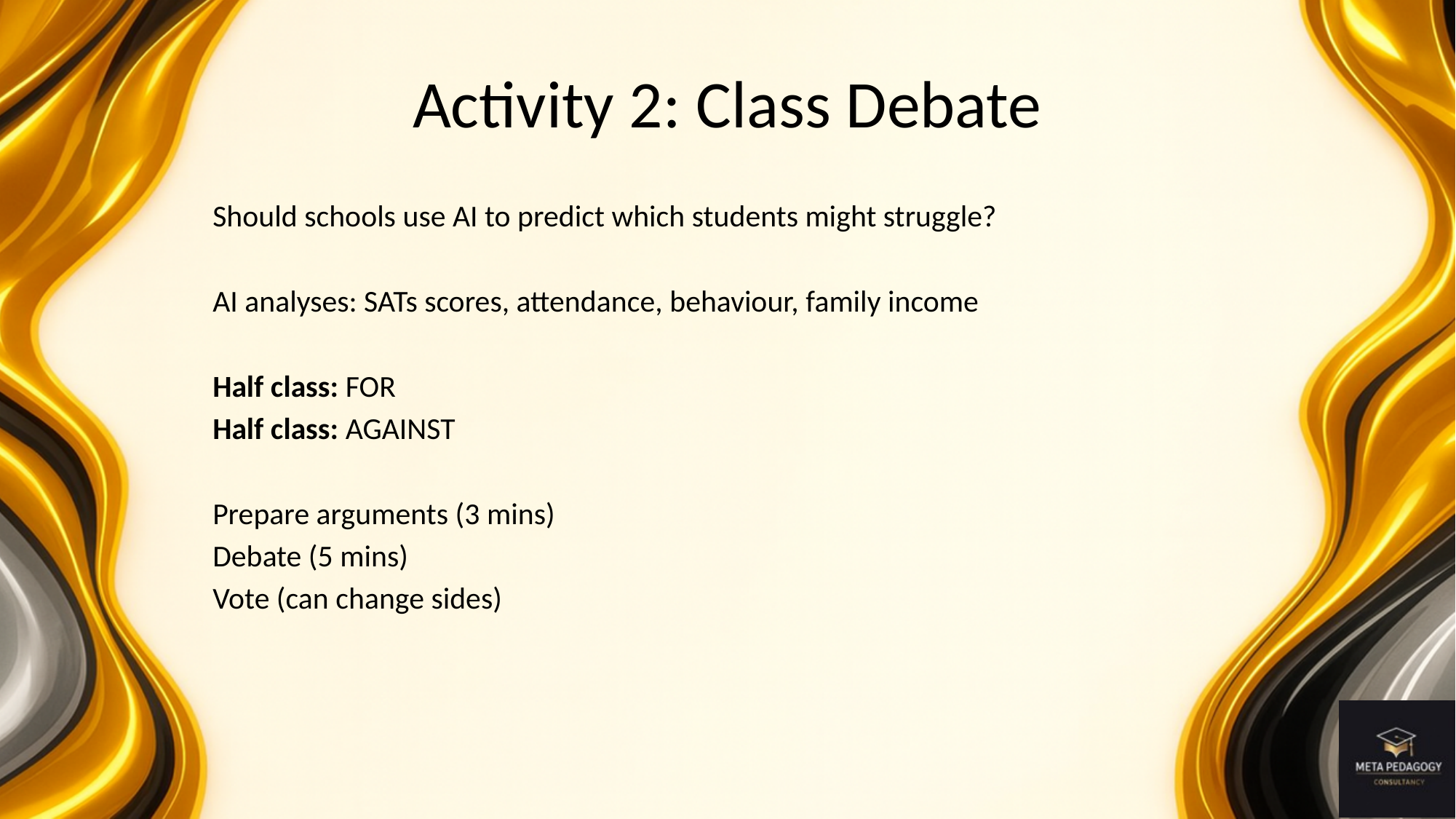

# Activity 2: Class Debate
Should schools use AI to predict which students might struggle?

AI analyses: SATs scores, attendance, behaviour, family income

Half class: FOR
Half class: AGAINST

Prepare arguments (3 mins)
Debate (5 mins)
Vote (can change sides)